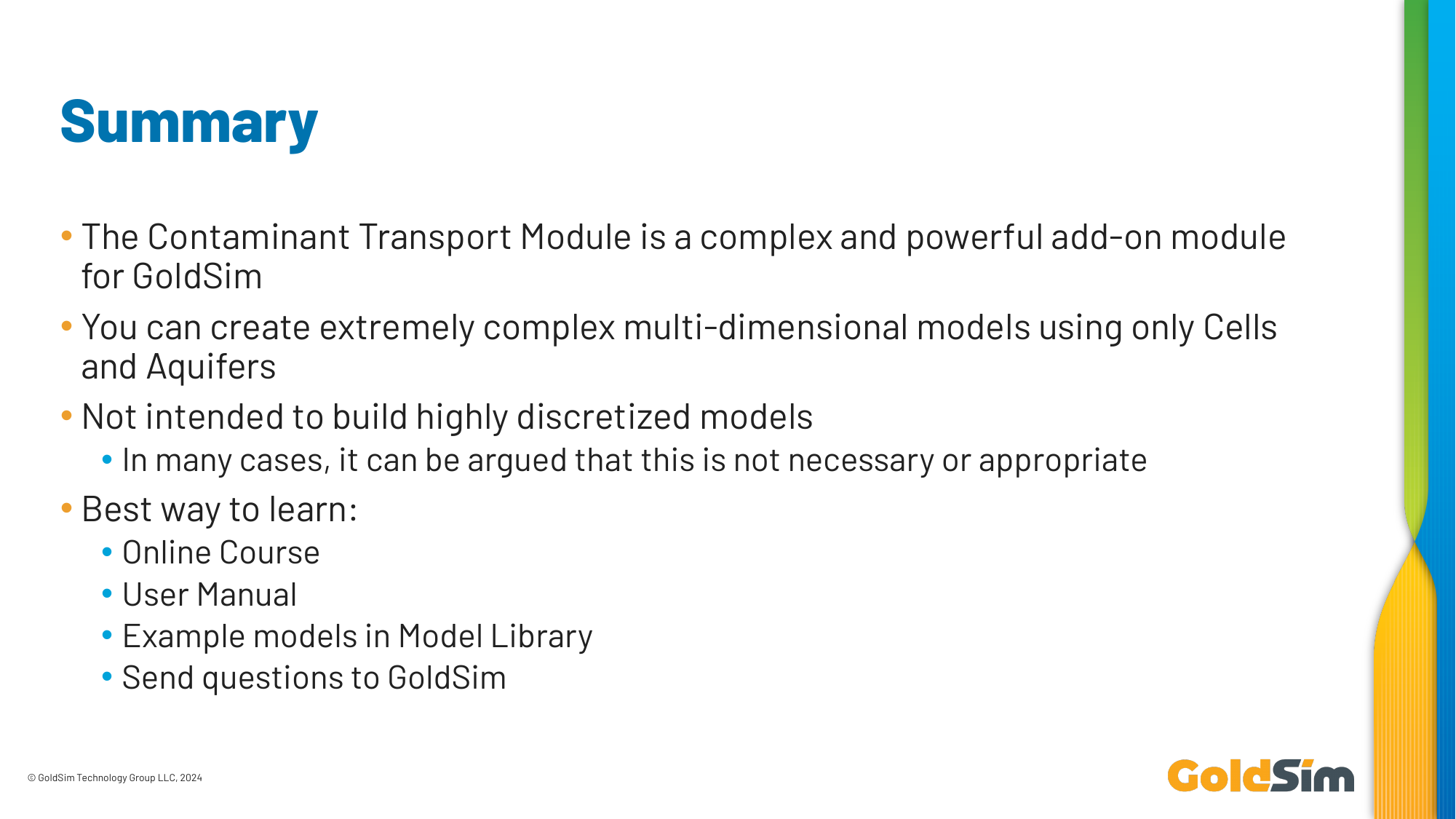

# Summary
The Contaminant Transport Module is a complex and powerful add-on module for GoldSim
You can create extremely complex multi-dimensional models using only Cells and Aquifers
Not intended to build highly discretized models
In many cases, it can be argued that this is not necessary or appropriate
Best way to learn:
Online Course
User Manual
Example models in Model Library
Send questions to GoldSim
© GoldSim Technology Group LLC, 2024